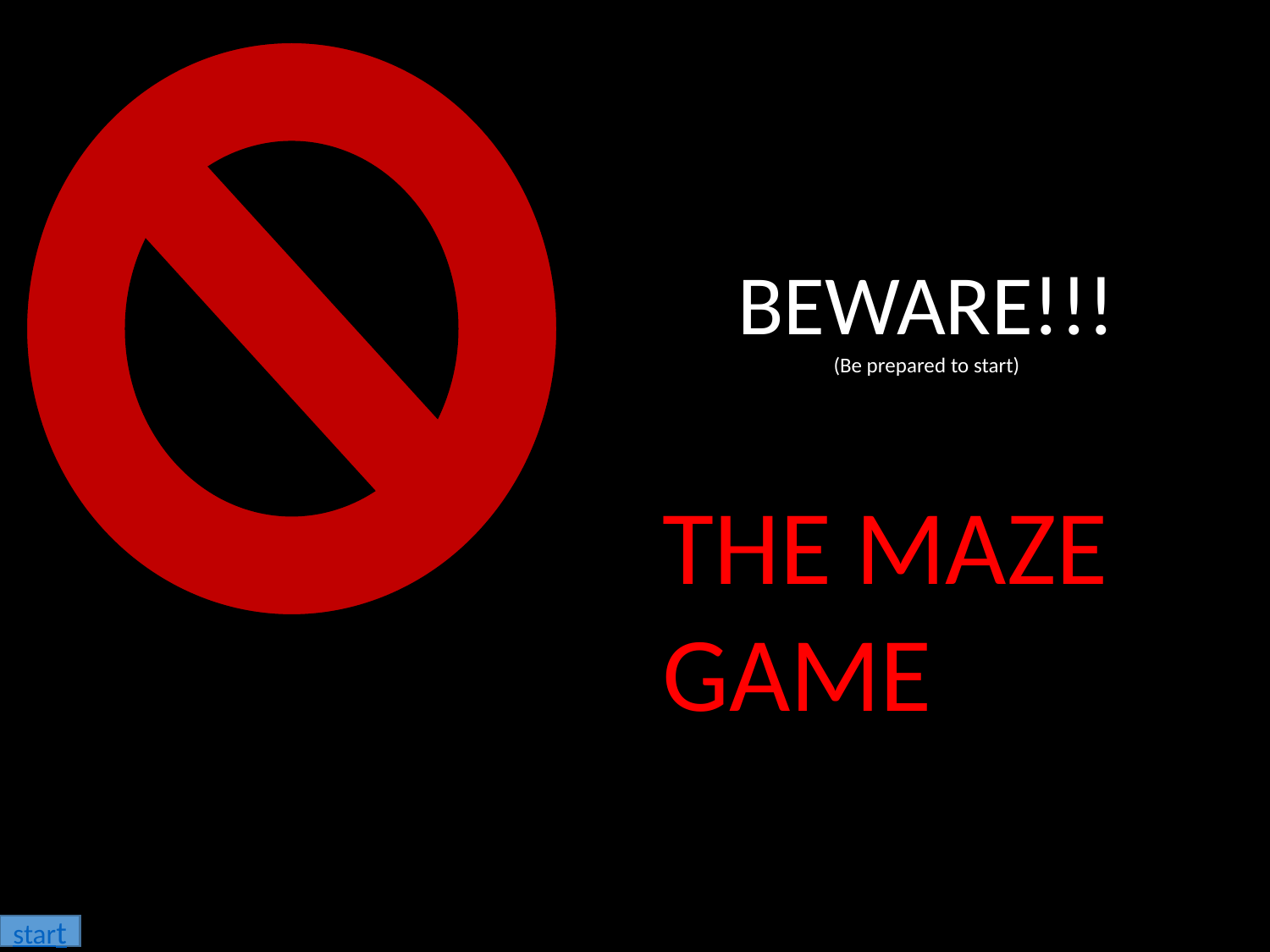

BEWARE!!!
(Be prepared to start)
THE MAZE GAME
start